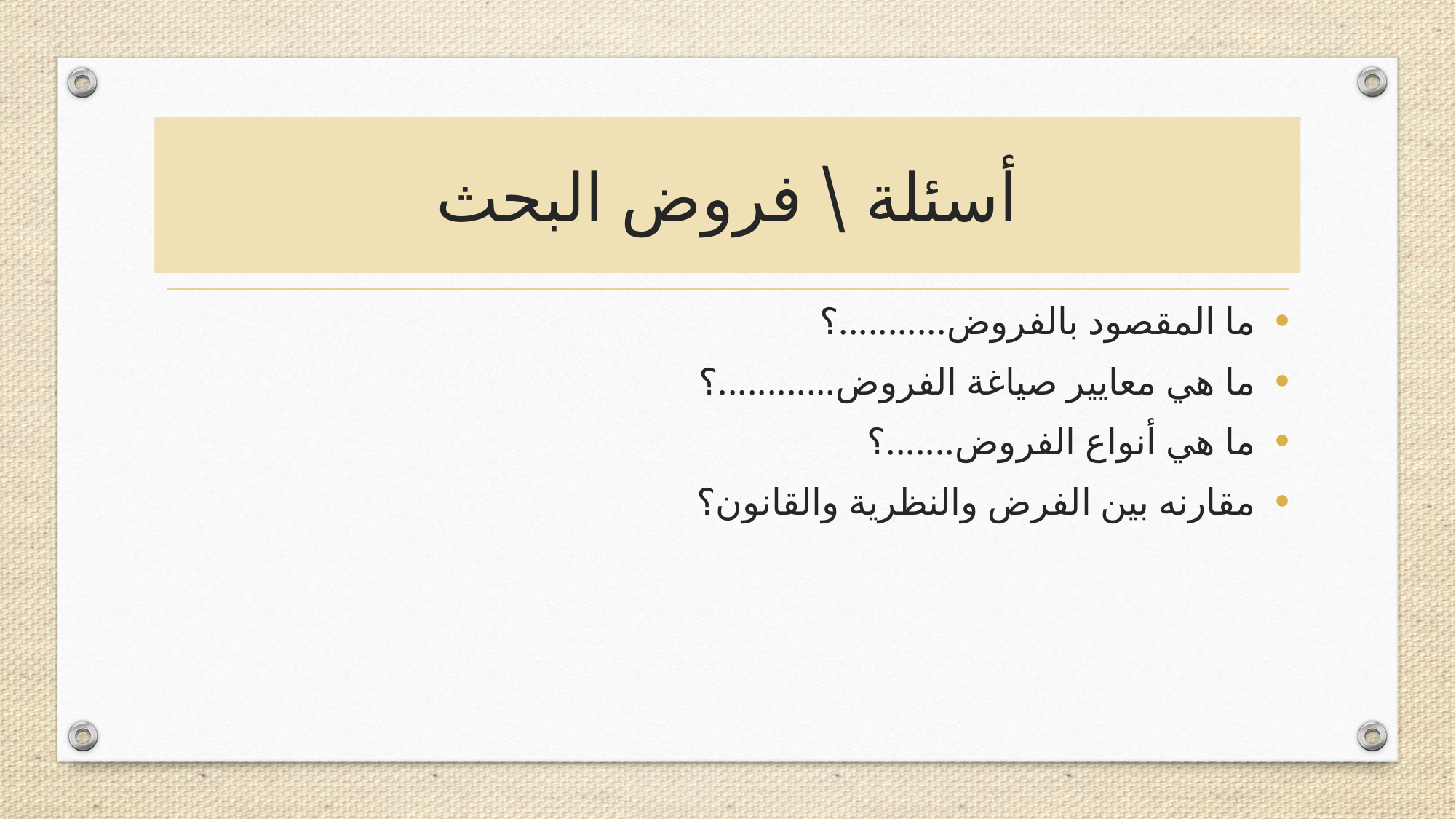

# أسئلة \ فروض البحث
ما المقصود بالفروض...........؟
ما هي معايير صياغة الفروض............؟
ما هي أنواع الفروض.......؟
مقارنه بين الفرض والنظرية والقانون؟